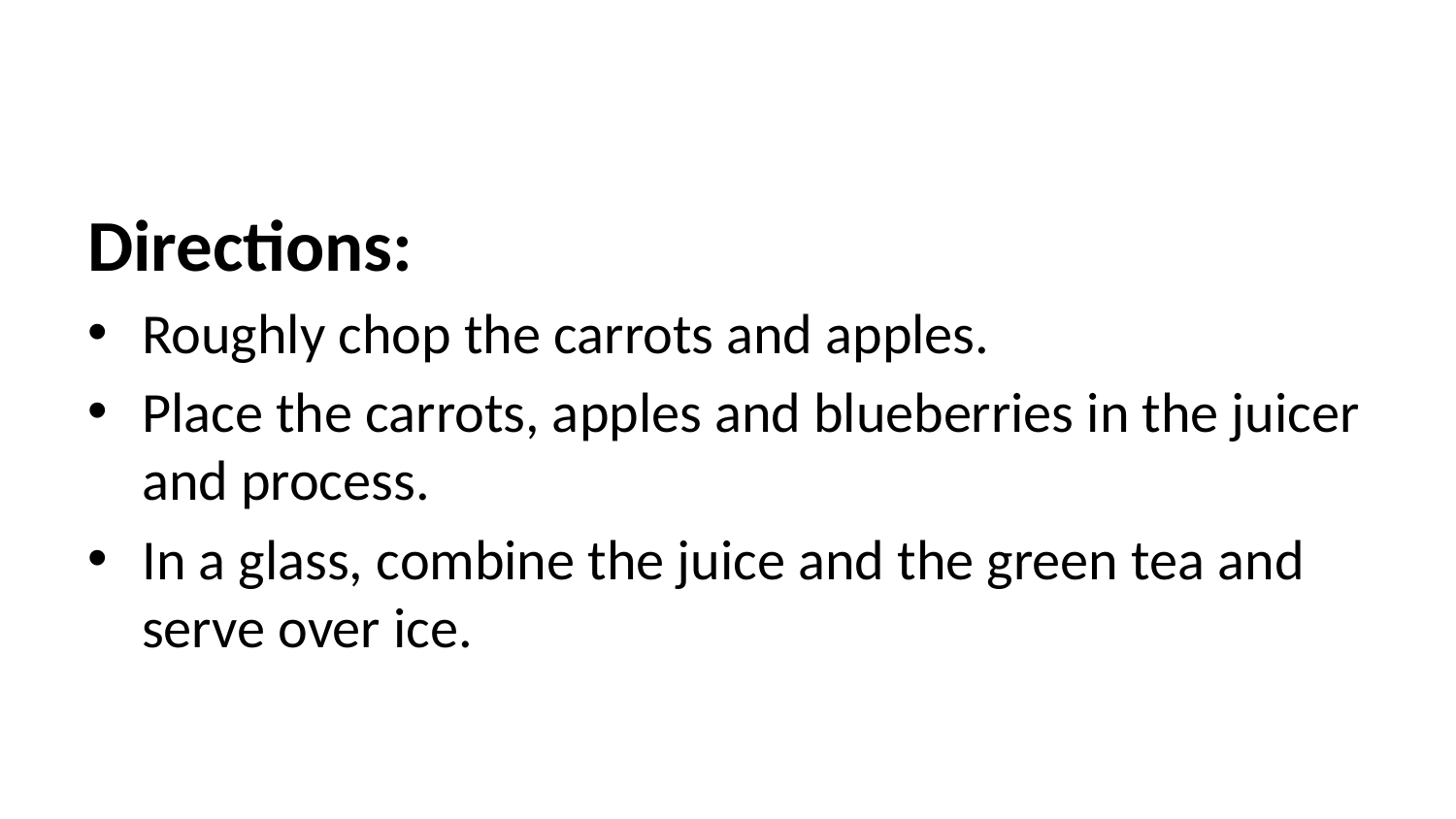

Directions:
Roughly chop the carrots and apples.
Place the carrots, apples and blueberries in the juicer and process.
In a glass, combine the juice and the green tea and serve over ice.